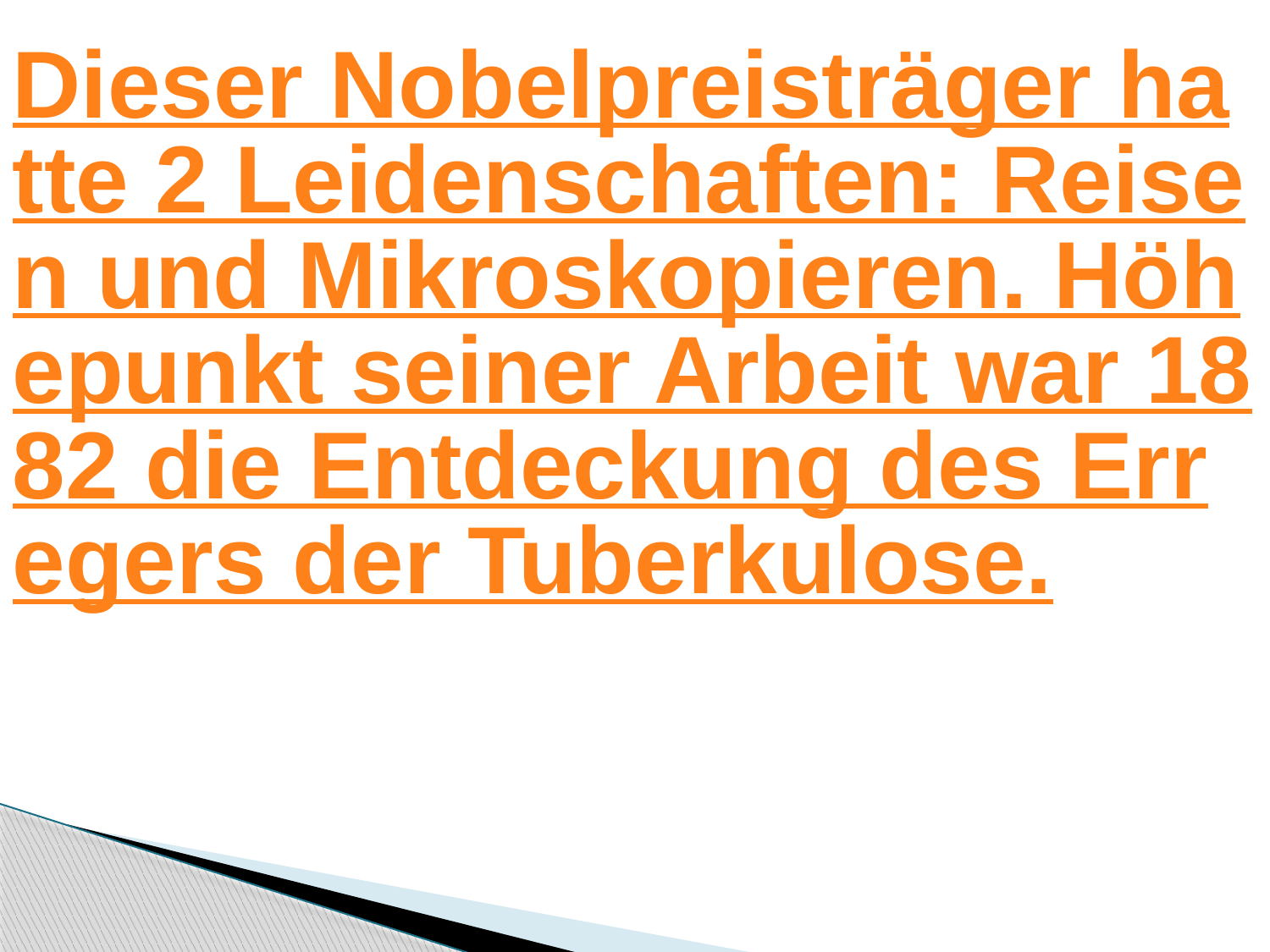

Dieser Nobelpreisträger hatte 2 Leidenschaften: Reisen und Mikroskopieren. Höhepunkt seiner Arbeit war 1882 die Entdeckung des Erregers der Tuberkulose.